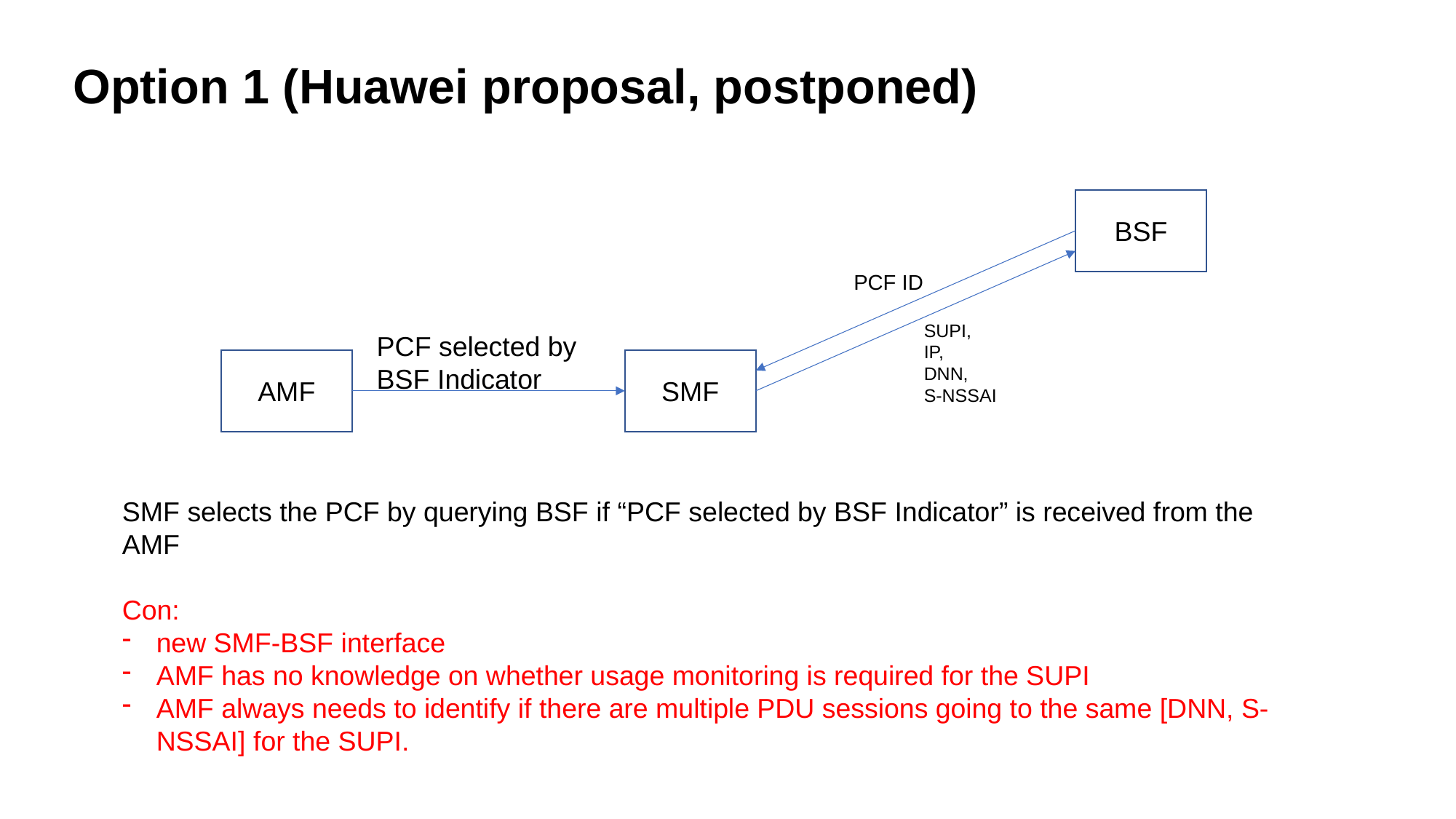

Option 1 (Huawei proposal, postponed)
BSF
PCF ID
SUPI,
IP,
DNN,
S-NSSAI
PCF selected by BSF Indicator
AMF
SMF
SMF selects the PCF by querying BSF if “PCF selected by BSF Indicator” is received from the AMF

Con:
new SMF-BSF interface
AMF has no knowledge on whether usage monitoring is required for the SUPI
AMF always needs to identify if there are multiple PDU sessions going to the same [DNN, S-NSSAI] for the SUPI.